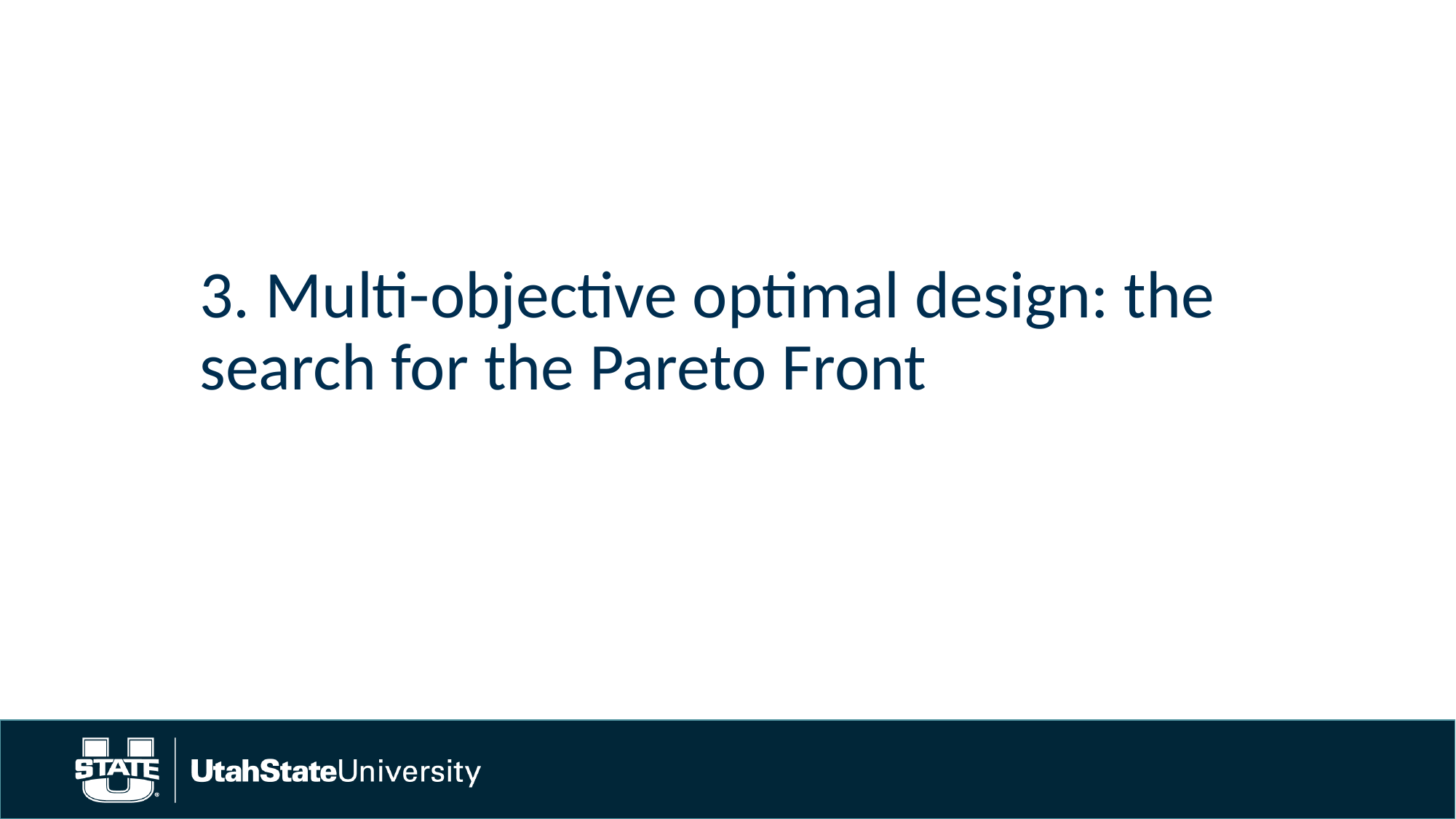

# 3. Multi-objective optimal design: the search for the Pareto Front